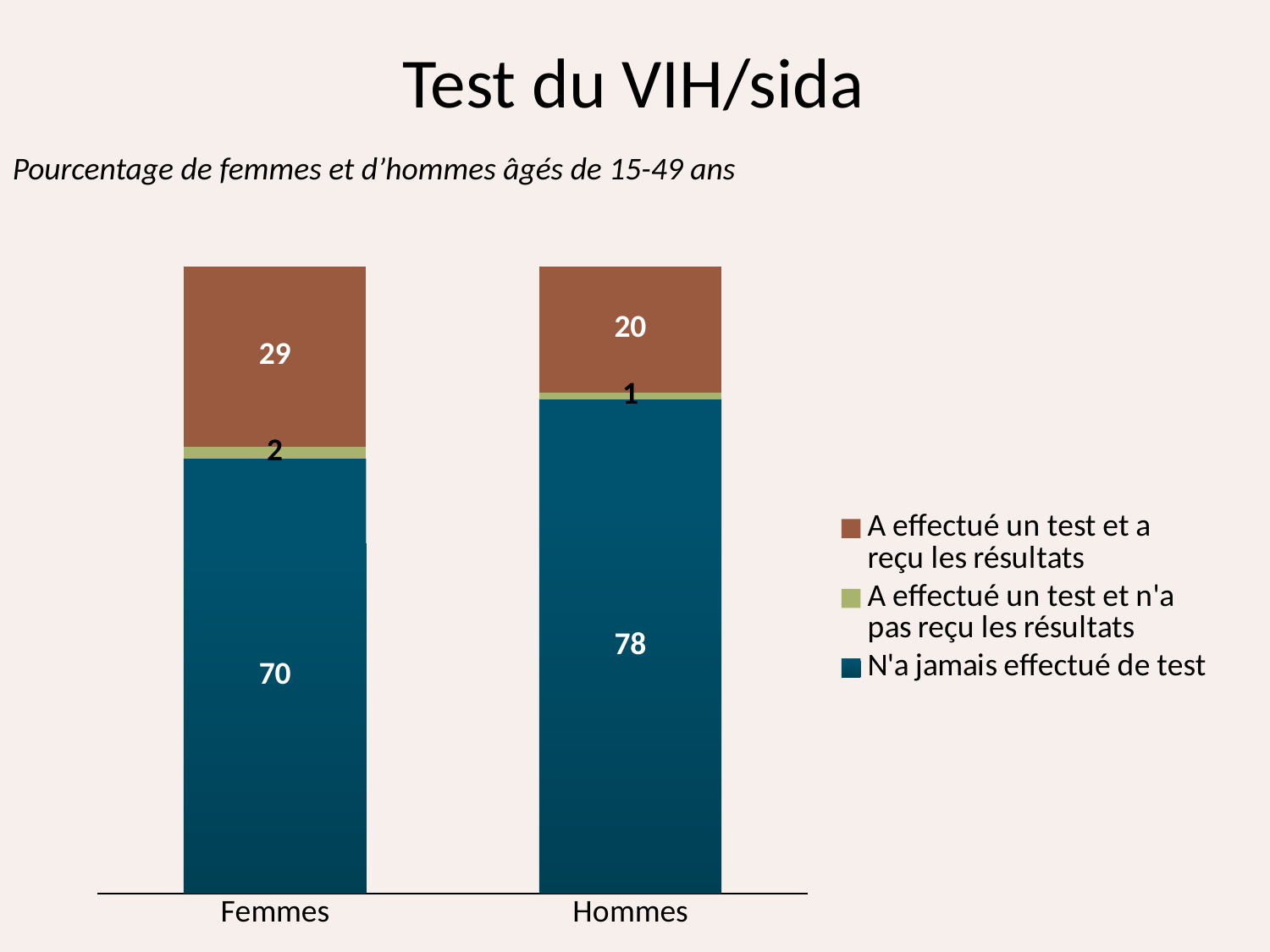

# Test du VIH/sida
Pourcentage de femmes et d’hommes âgés de 15-49 ans

### Chart

| Category | N'a jamais effectué de test | A effectué un test et n'a pas reçu les résultats | A effectué un test et a reçu les résultats |
|---|---|---|---|
| Femmes | 70.0 | 2.0 | 29.0 |
| Hommes | 78.0 | 1.0 | 20.0 |